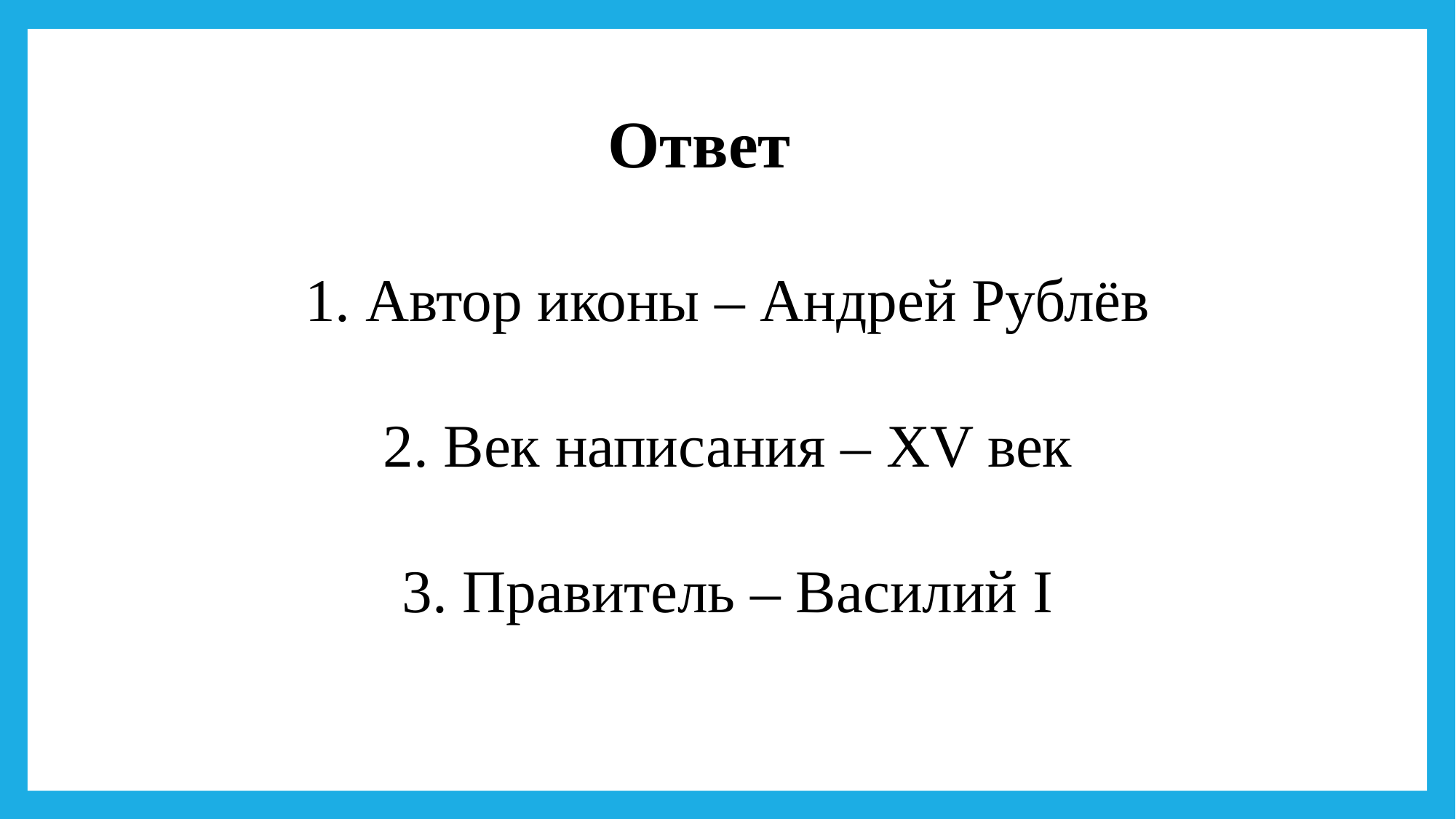

Ответ
1. Автор иконы – Андрей Рублёв

2. Век написания – XV век

3. Правитель – Василий I